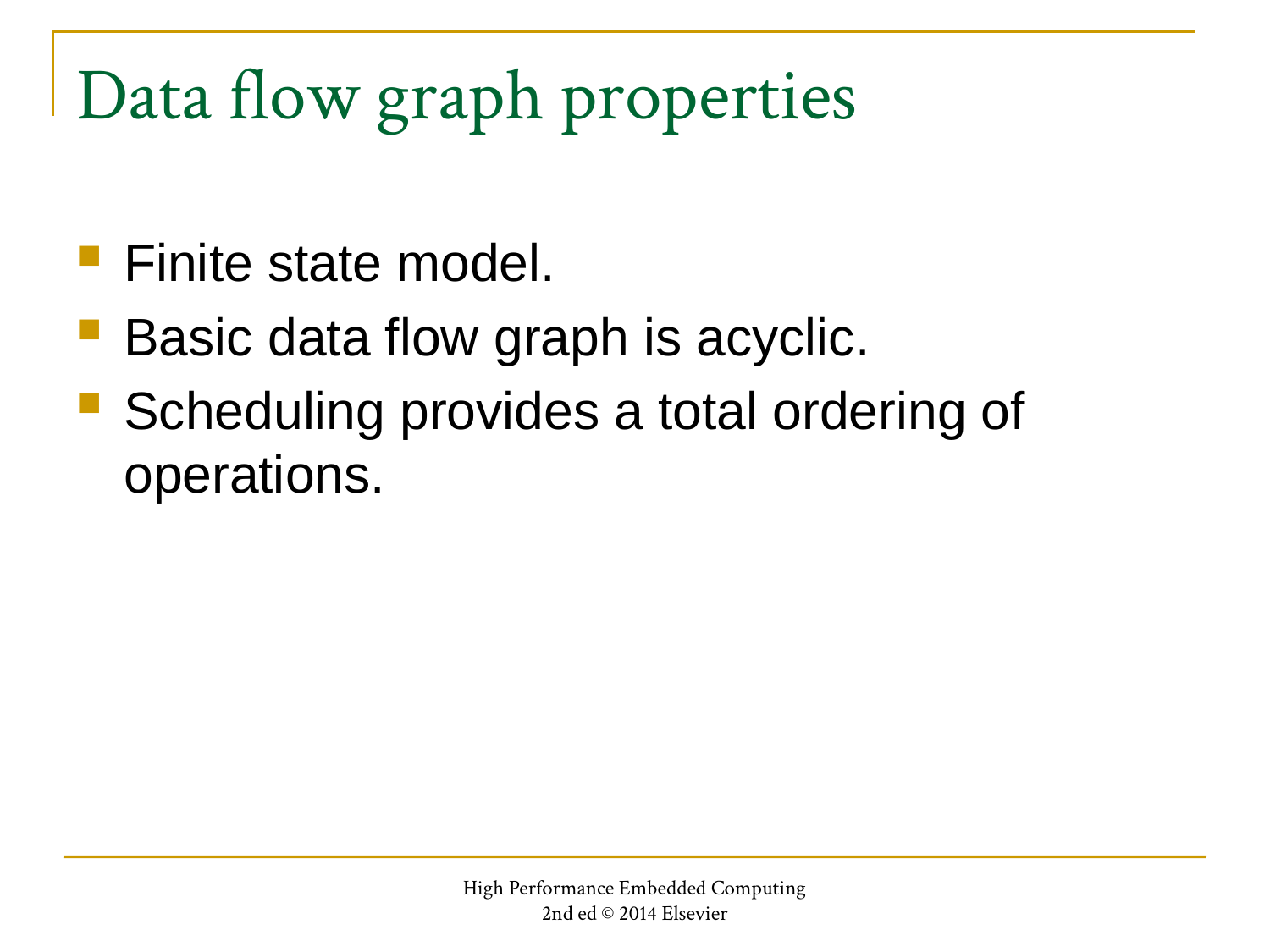

# Data flow graph properties
Finite state model.
Basic data flow graph is acyclic.
Scheduling provides a total ordering of operations.
High Performance Embedded Computing 2nd ed © 2014 Elsevier